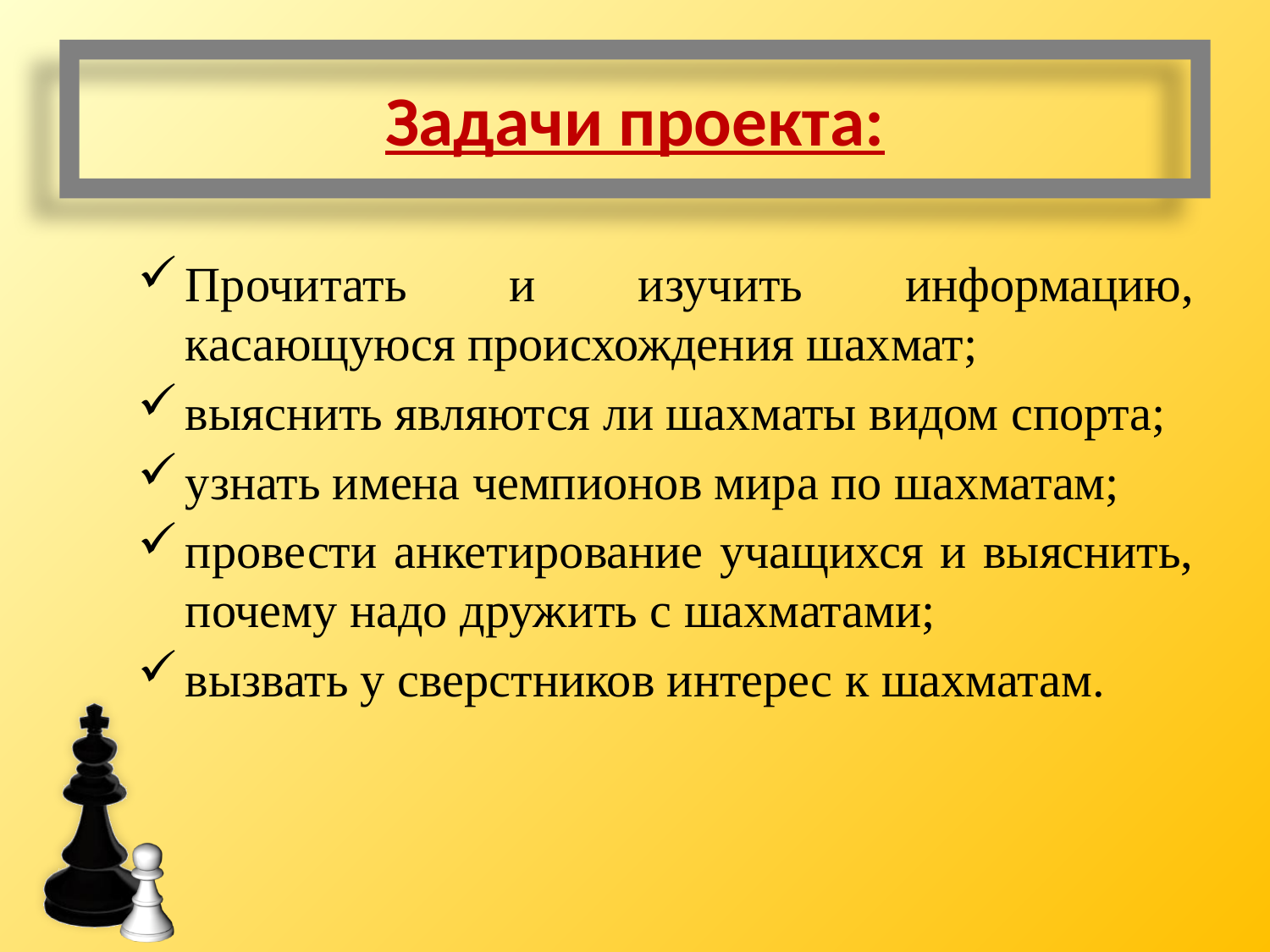

# Задачи проекта:
Прочитать и изучить информацию, касающуюся происхождения шахмат;
выяснить являются ли шахматы видом спорта;
узнать имена чемпионов мира по шахматам;
провести анкетирование учащихся и выяснить, почему надо дружить с шахматами;
вызвать у сверстников интерес к шахматам.